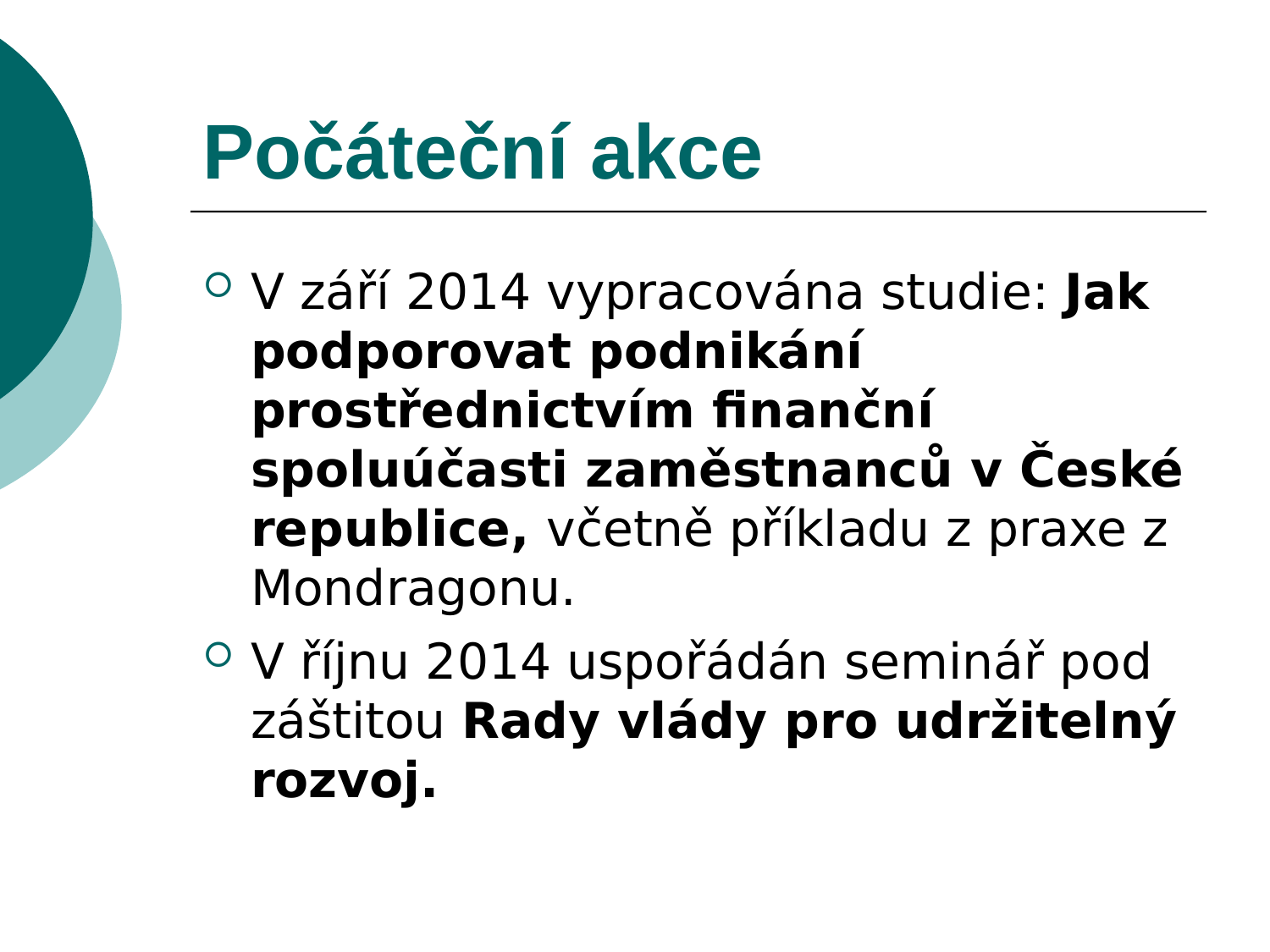

# Počáteční akce
V září 2014 vypracována studie: Jak podporovat podnikání prostřednictvím finanční spoluúčasti zaměstnanců v České republice, včetně příkladu z praxe z Mondragonu.
V říjnu 2014 uspořádán seminář pod záštitou Rady vlády pro udržitelný rozvoj.